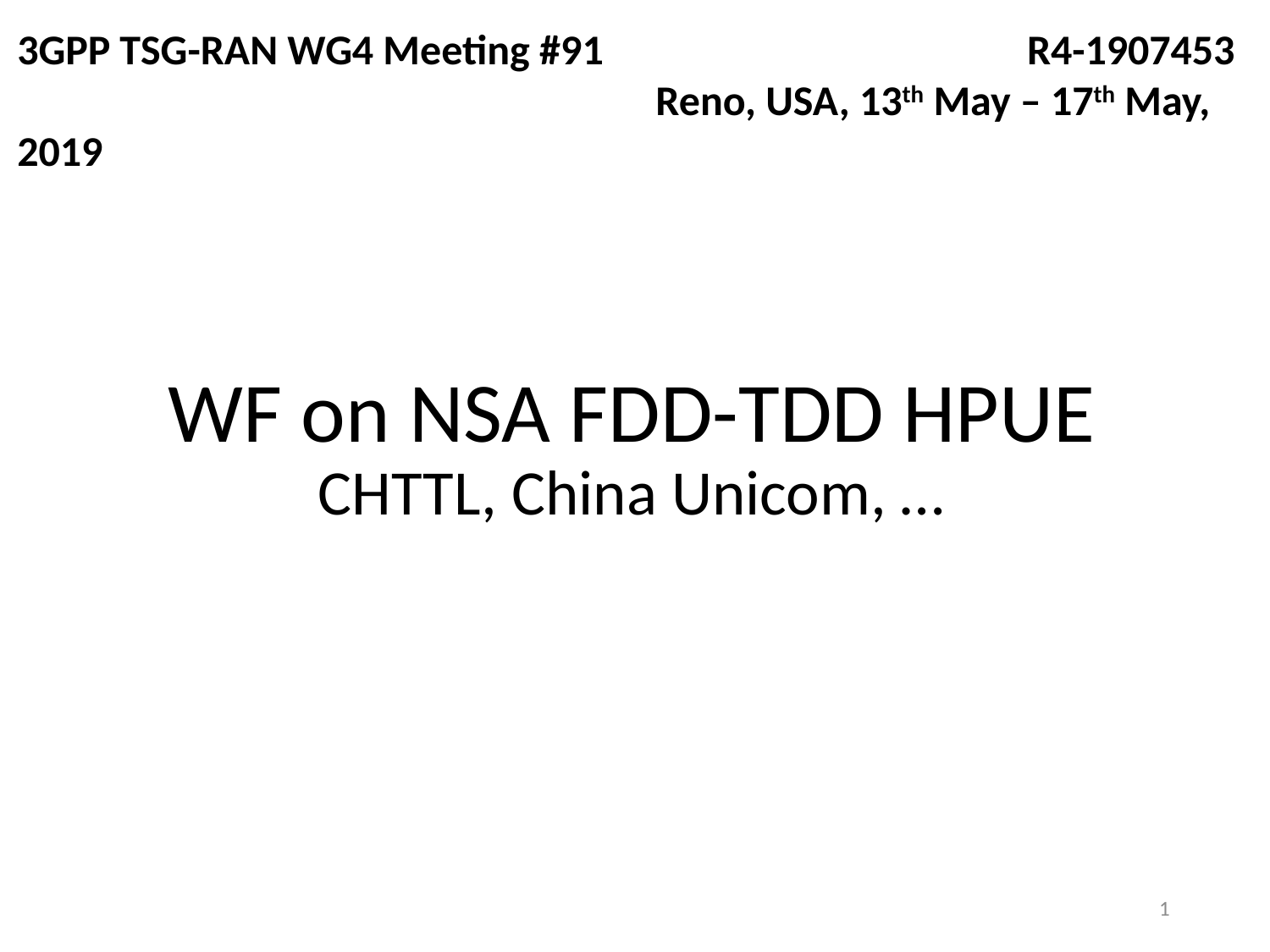

3GPP TSG-RAN WG4 Meeting #91		                          R4-1907453                                                                    Reno, USA, 13th May – 17th May, 2019
# WF on NSA FDD-TDD HPUE CHTTL, China Unicom, …
1